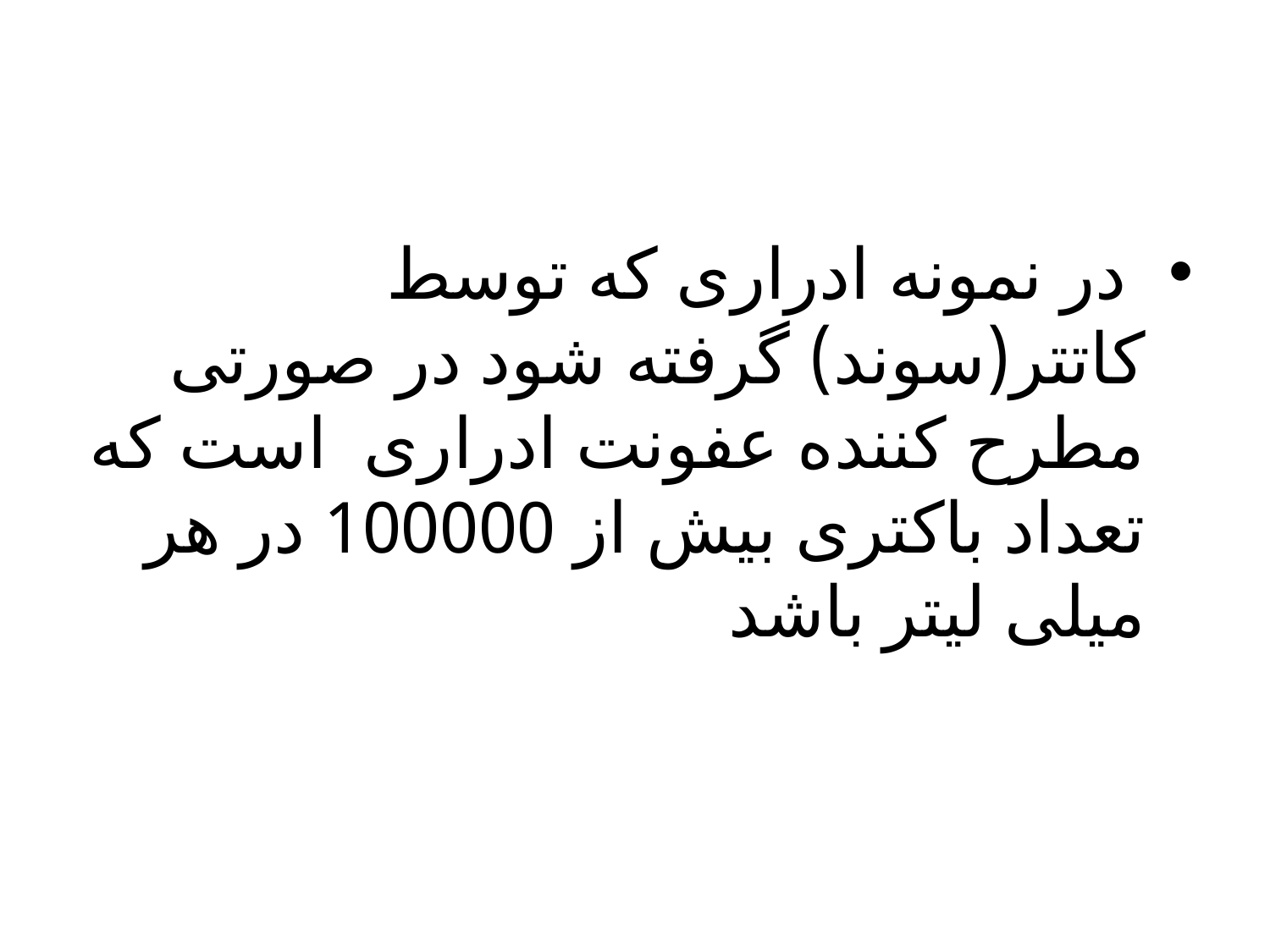

#
 در نمونه ادراری که توسط کاتتر(سوند) گرفته شود در صورتی مطرح کننده عفونت ادراری  است که تعداد باکتری بیش از 100000 در هر میلی لیتر باشد